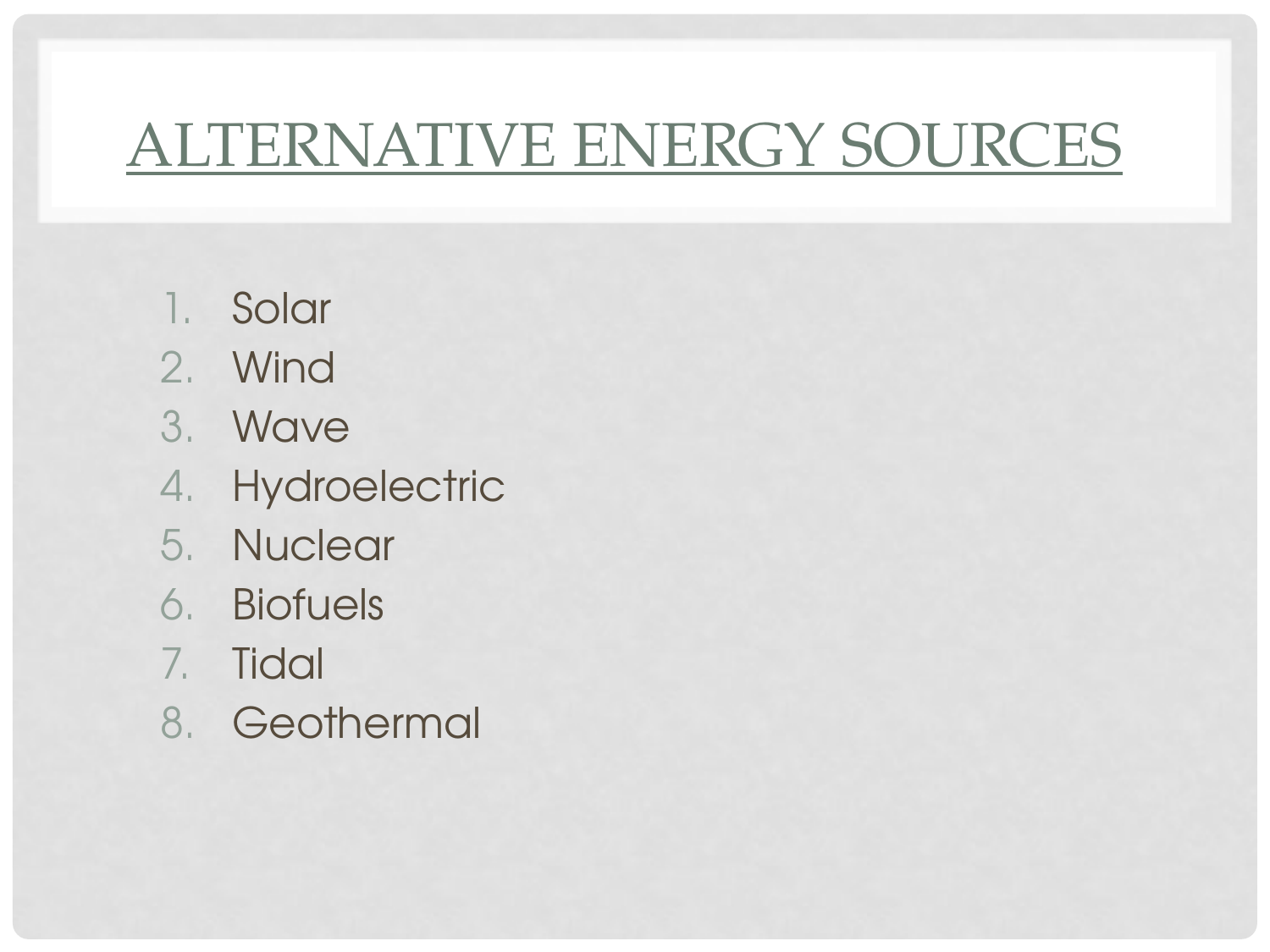

# Alternative Energy Sources
Solar
Wind
Wave
Hydroelectric
Nuclear
Biofuels
Tidal
Geothermal